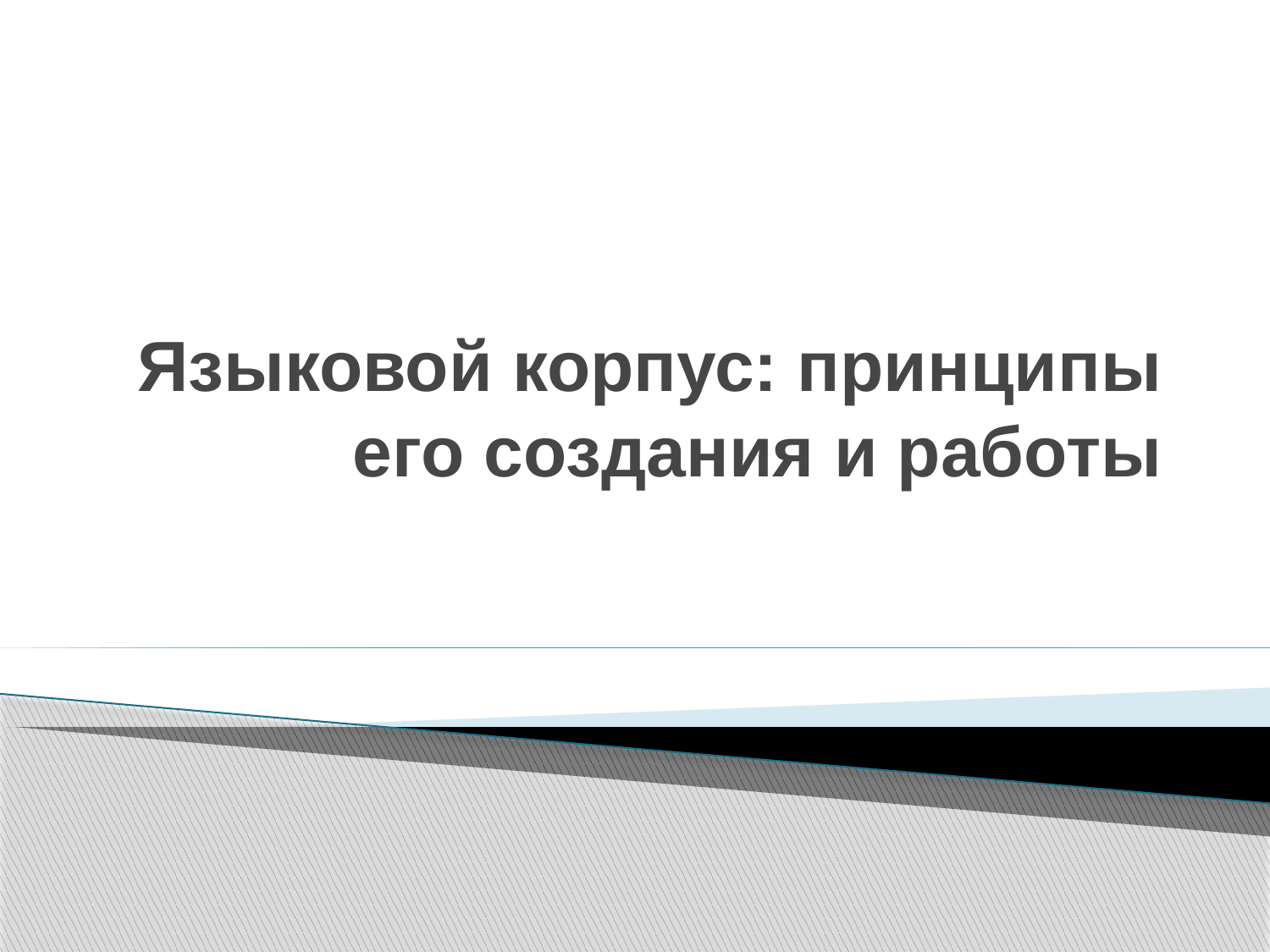

# Языковой корпус: принципы его создания и работы